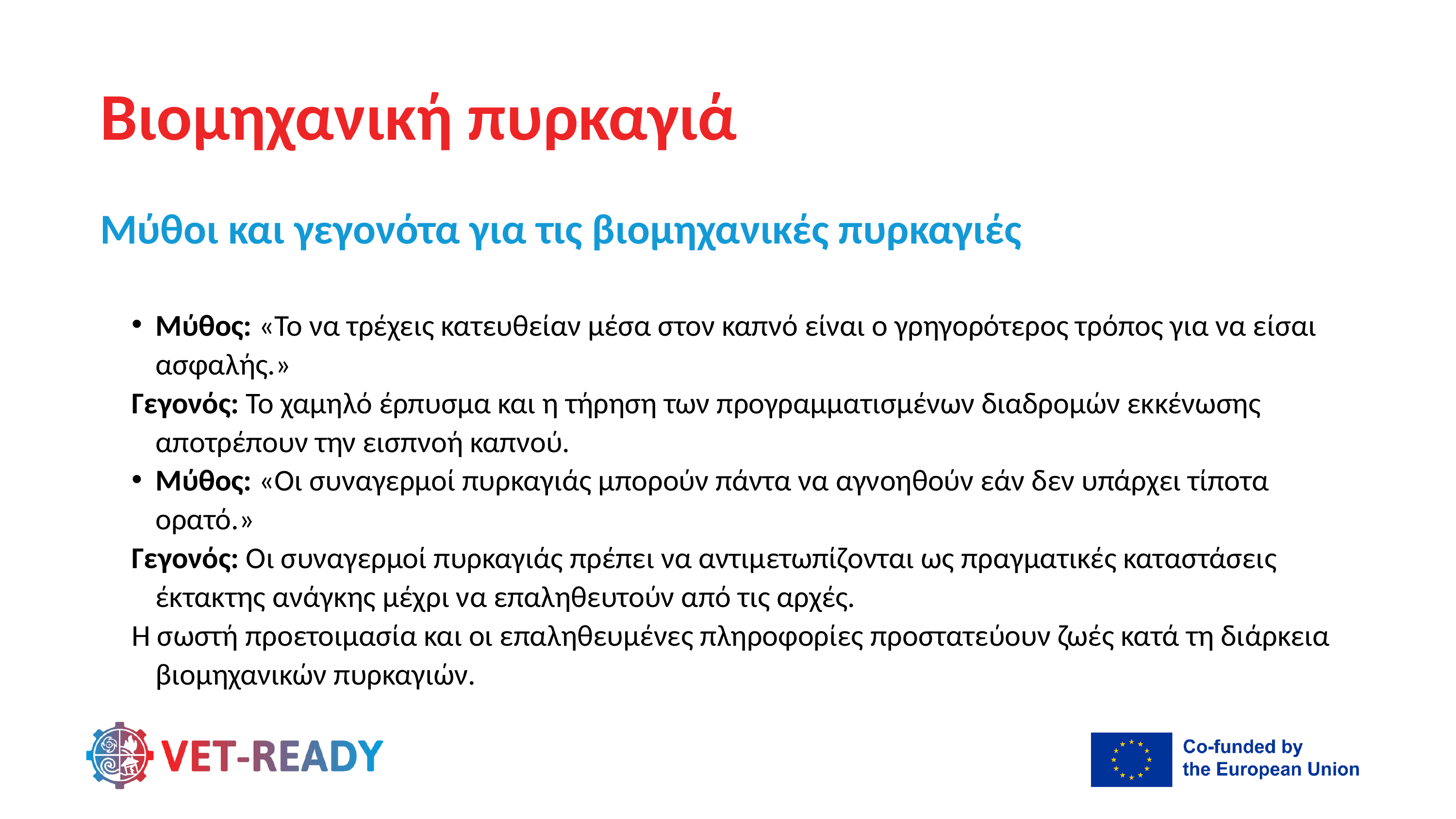

Βιομηχανική πυρκαγιά
Μύθοι και γεγονότα για τις βιομηχανικές πυρκαγιές
Μύθος: «Το να τρέχεις κατευθείαν μέσα στον καπνό είναι ο γρηγορότερος τρόπος για να είσαι ασφαλής.»
Γεγονός: Το χαμηλό έρπυσμα και η τήρηση των προγραμματισμένων διαδρομών εκκένωσης αποτρέπουν την εισπνοή καπνού.
Μύθος: «Οι συναγερμοί πυρκαγιάς μπορούν πάντα να αγνοηθούν εάν δεν υπάρχει τίποτα ορατό.»
Γεγονός: Οι συναγερμοί πυρκαγιάς πρέπει να αντιμετωπίζονται ως πραγματικές καταστάσεις έκτακτης ανάγκης μέχρι να επαληθευτούν από τις αρχές.
Η σωστή προετοιμασία και οι επαληθευμένες πληροφορίες προστατεύουν ζωές κατά τη διάρκεια βιομηχανικών πυρκαγιών.